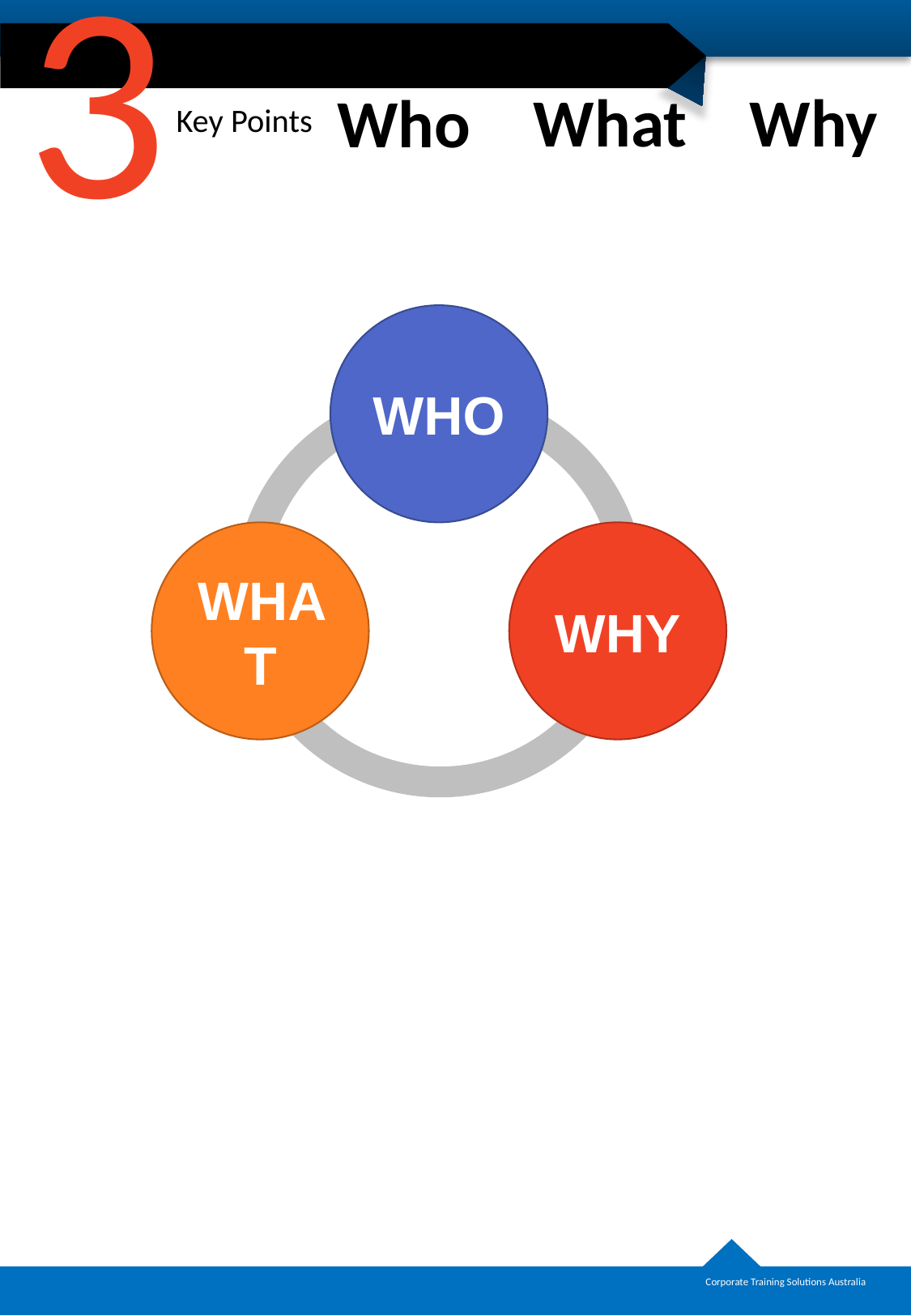

3
What
Why
Who
Key Points
WHO

WHAT
WHY